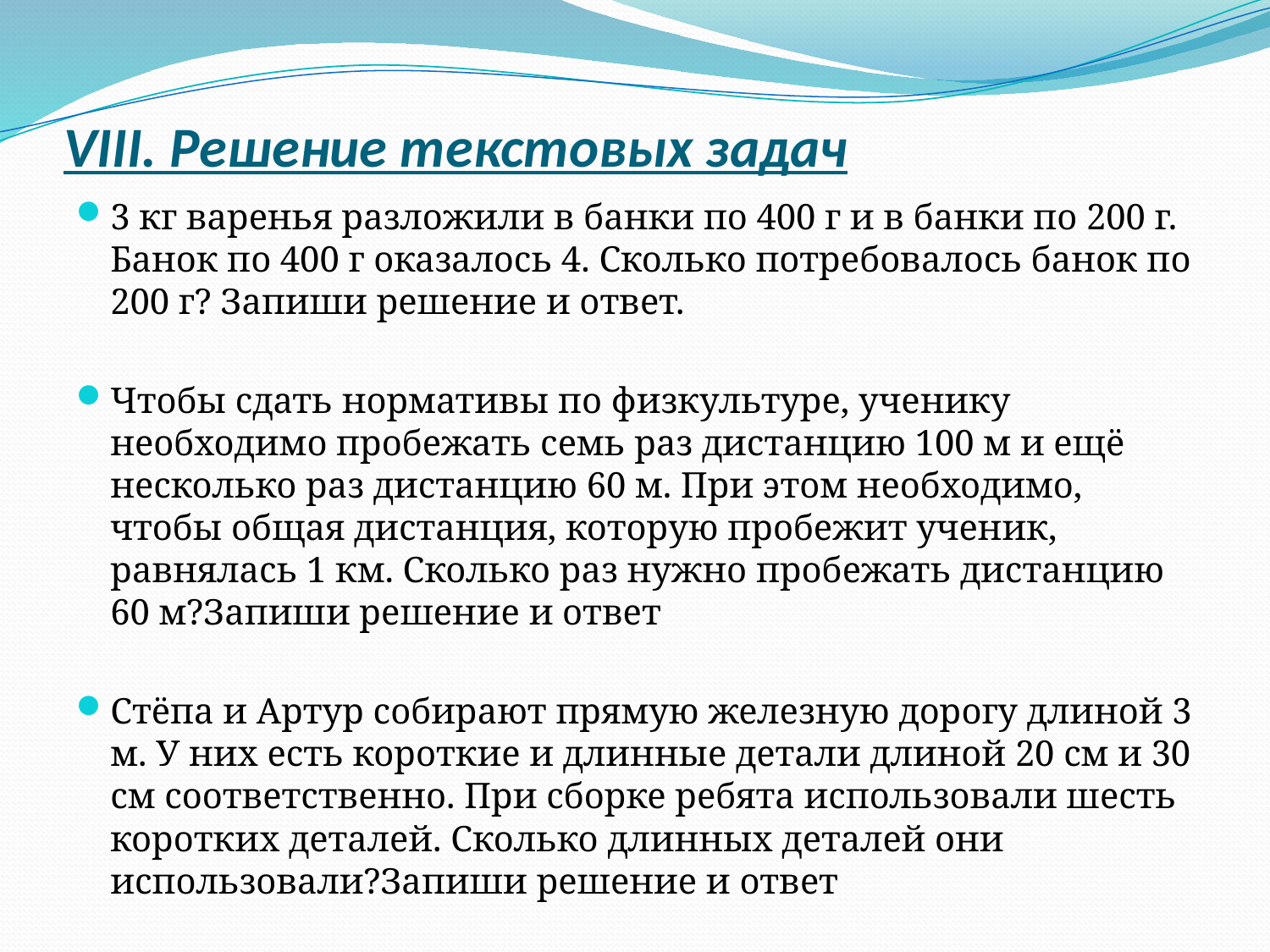

# VIII. Решение текстовых задач
3 кг варенья разложили в банки по 400 г и в банки по 200 г. Банок по 400 г оказалось 4. Сколько потребовалось банок по 200 г? Запиши решение и ответ.

Чтобы сдать нормативы по физкультуре, ученику необходимо пробежать семь раз дистанцию 100 м и ещё несколько раз дистанцию 60 м. При этом необходимо, чтобы общая дистанция, которую пробежит ученик, равнялась 1 км. Сколько раз нужно пробежать дистанцию 60 м?Запиши решение и ответ

Стёпа и Артур собирают прямую железную дорогу длиной 3 м. У них есть короткие и длинные детали длиной 20 см и 30 см соответственно. При сборке ребята использовали шесть коротких деталей. Сколько длинных деталей они использовали?Запиши решение и ответ